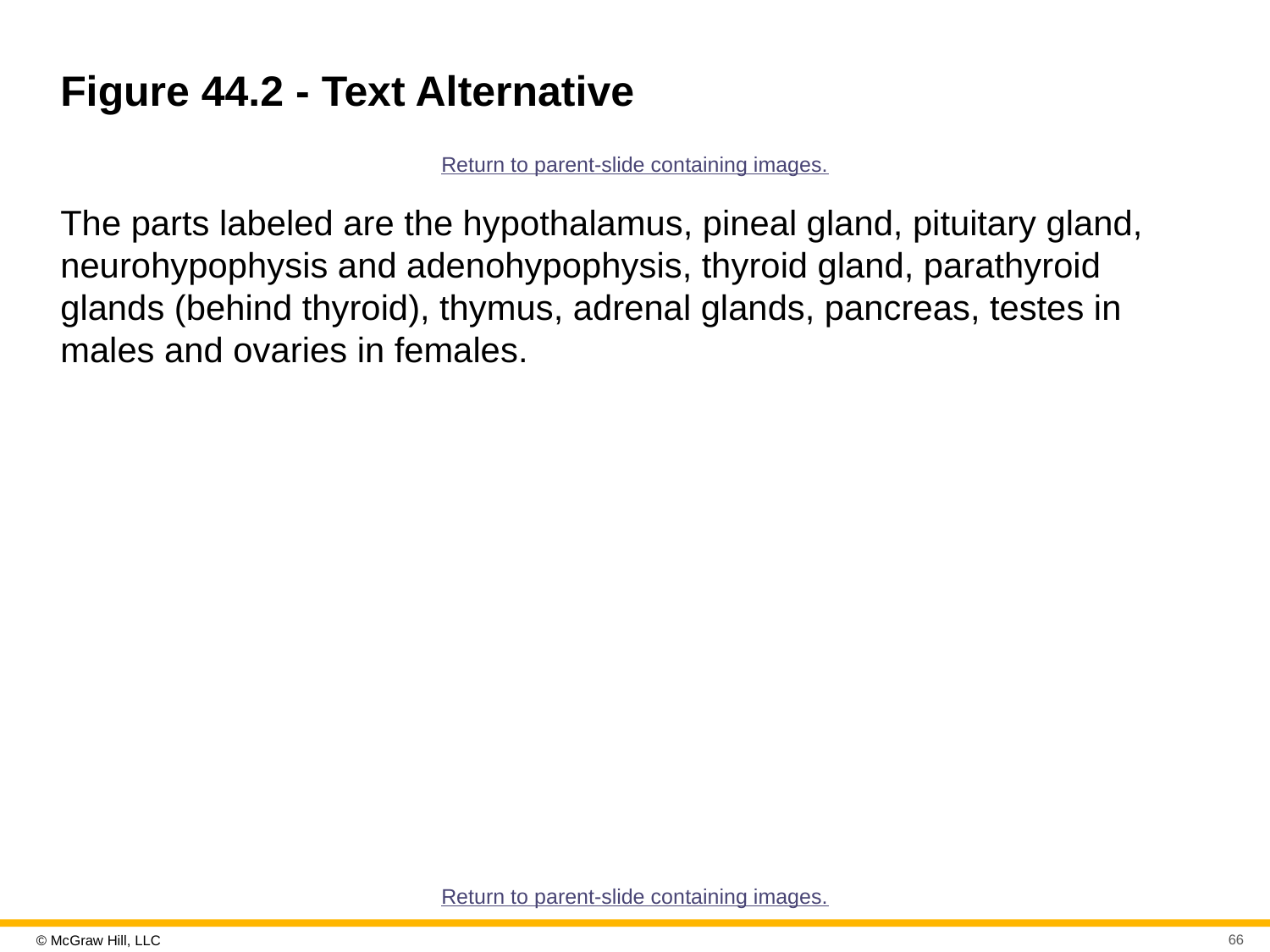

# Figure 44.2 - Text Alternative
Return to parent-slide containing images.
The parts labeled are the hypothalamus, pineal gland, pituitary gland, neurohypophysis and adenohypophysis, thyroid gland, parathyroid glands (behind thyroid), thymus, adrenal glands, pancreas, testes in males and ovaries in females.
Return to parent-slide containing images.
66